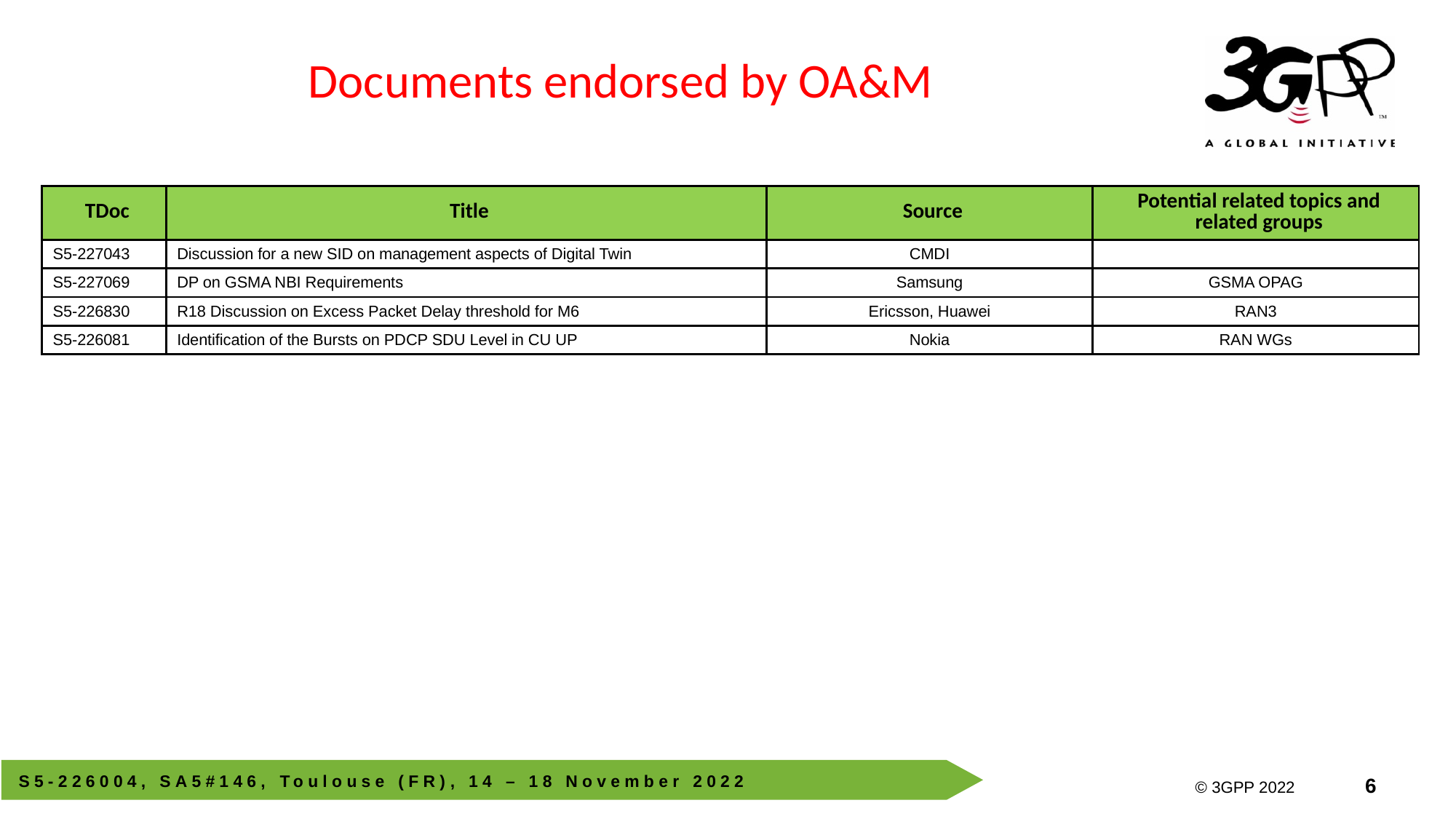

Documents endorsed by OA&M
| TDoc | Title | Source | Potential related topics and related groups |
| --- | --- | --- | --- |
| S5-227043 | Discussion for a new SID on management aspects of Digital Twin | CMDI |  |
| S5-227069 | DP on GSMA NBI Requirements | Samsung | GSMA OPAG |
| S5-226830 | R18 Discussion on Excess Packet Delay threshold for M6 | Ericsson, Huawei | RAN3 |
| S5-226081 | Identification of the Bursts on PDCP SDU Level in CU UP | Nokia | RAN WGs |